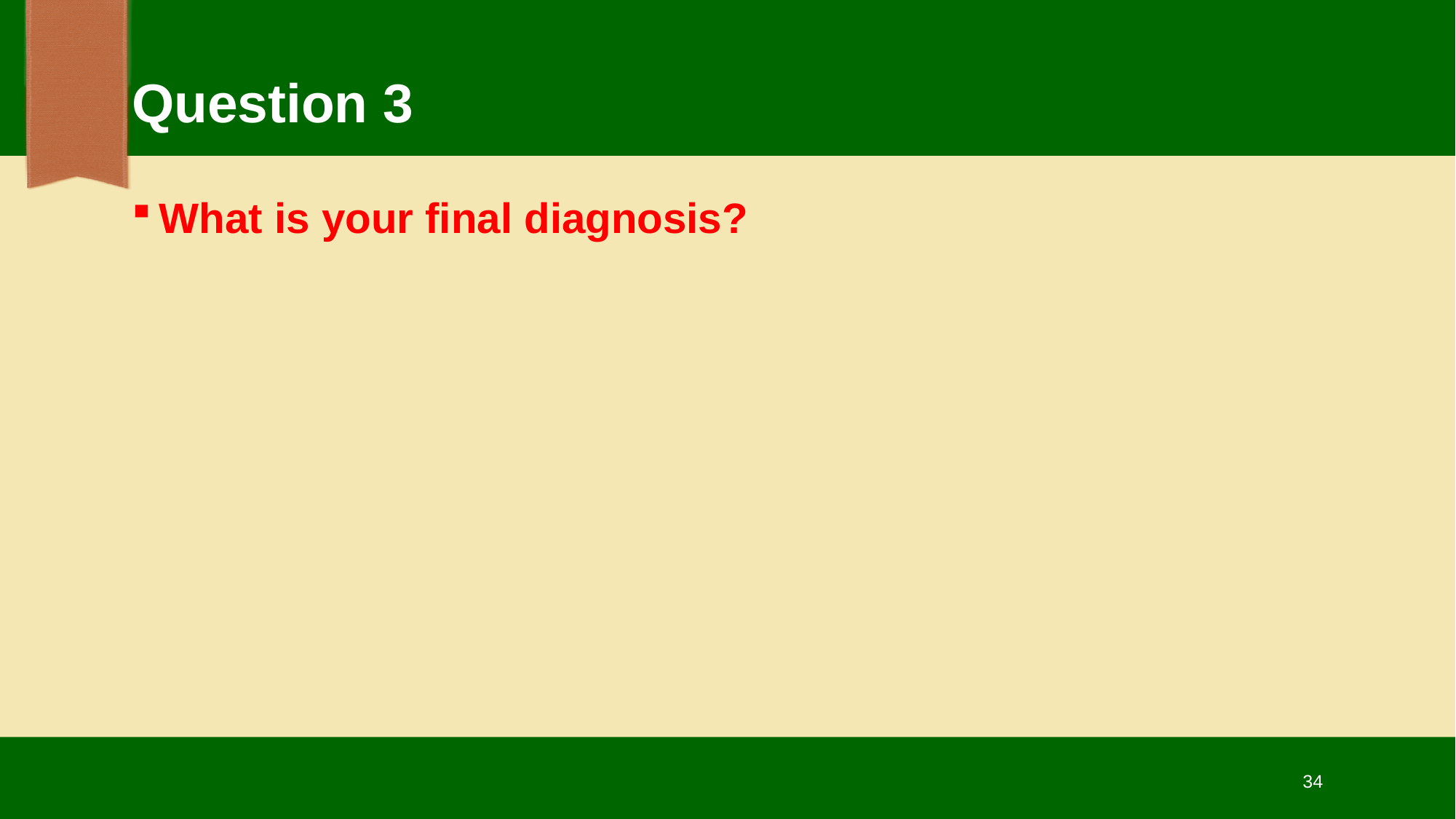

# Question 3
What is your final diagnosis?

34